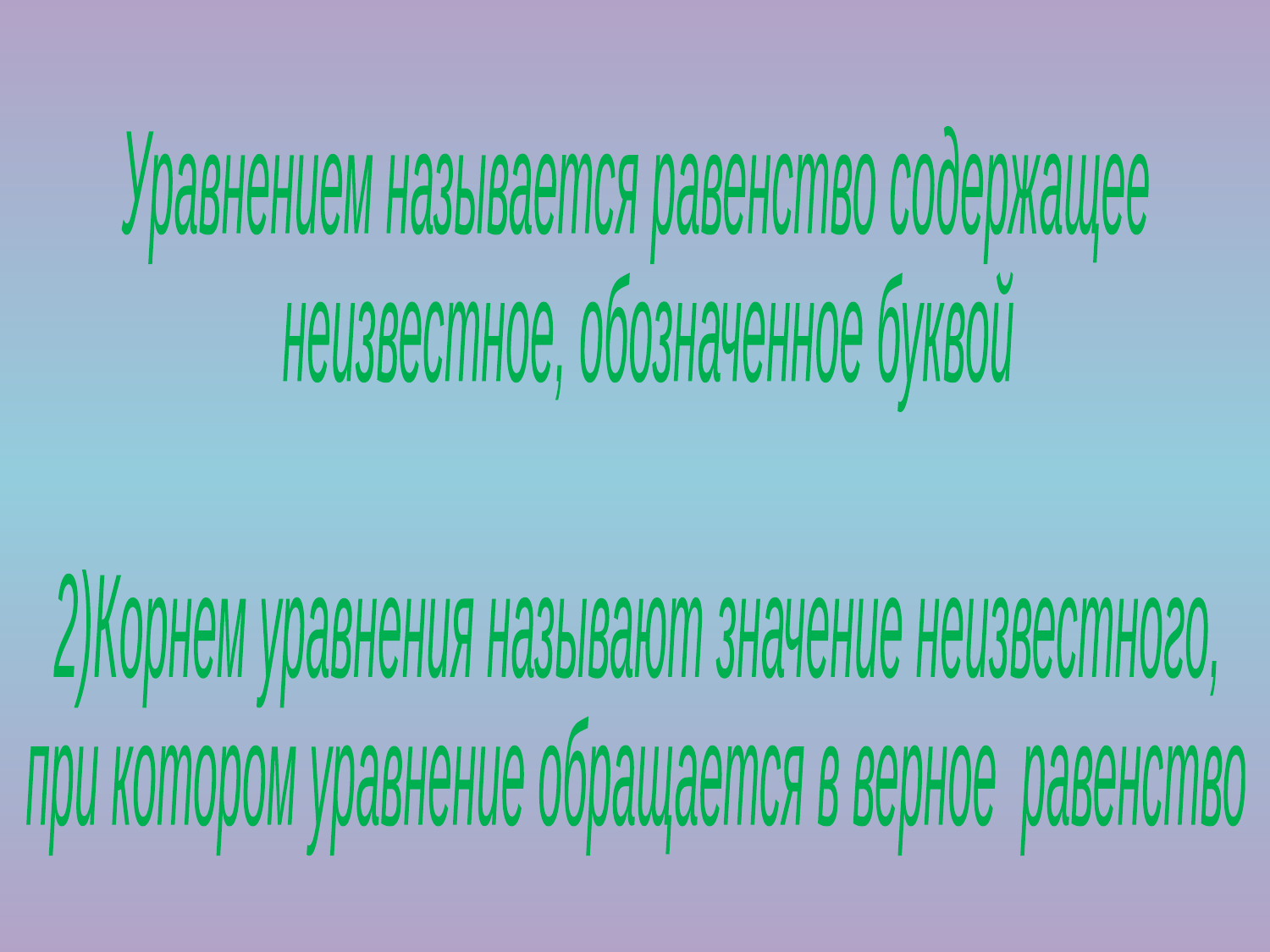

Уравнением называется равенство содержащее
 неизвестное, обозначенное буквой

2)Корнем уравнения называют значение неизвестного,
при котором уравнение обращается в верное  равенство